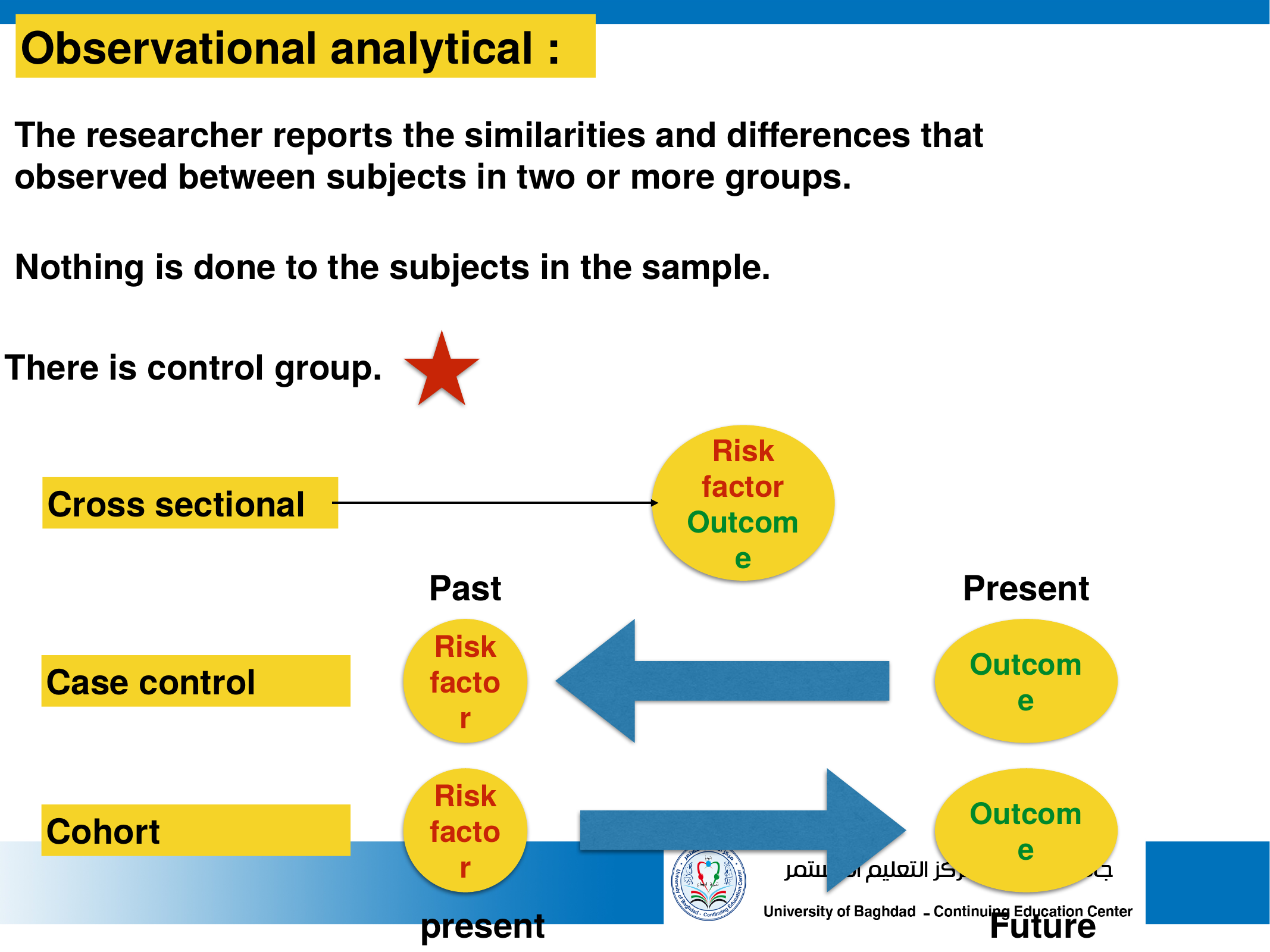

Observational analytical :
The researcher reports the similarities and differences that observed between subjects in two or more groups.
Nothing is done to the subjects in the sample.

There is control group.
Risk factor
Outcome
Cross sectional

Past
Present
Risk factor

Outcome
Case control
Risk factor

Outcome
Cohort
present
Future